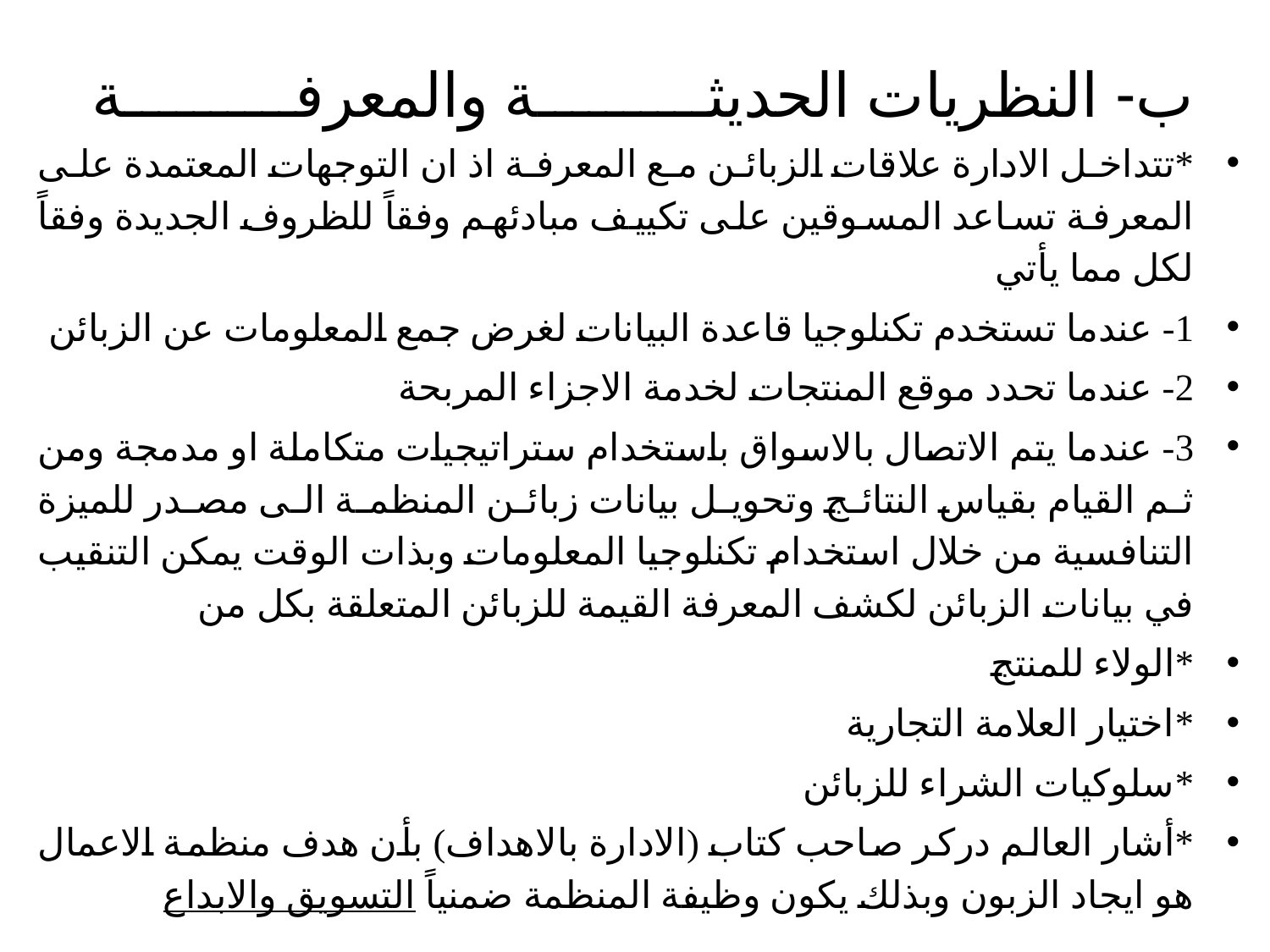

# ب- النظريات الحديثة والمعرفة
*تتداخل الادارة علاقات الزبائن مع المعرفة اذ ان التوجهات المعتمدة على المعرفة تساعد المسوقين على تكييف مبادئهم وفقاً للظروف الجديدة وفقاً لكل مما يأتي
1- عندما تستخدم تكنلوجيا قاعدة البيانات لغرض جمع المعلومات عن الزبائن
2- عندما تحدد موقع المنتجات لخدمة الاجزاء المربحة
3- عندما يتم الاتصال بالاسواق باستخدام ستراتيجيات متكاملة او مدمجة ومن ثم القيام بقياس النتائج وتحويل بيانات زبائن المنظمة الى مصدر للميزة التنافسية من خلال استخدام تكنلوجيا المعلومات وبذات الوقت يمكن التنقيب في بيانات الزبائن لكشف المعرفة القيمة للزبائن المتعلقة بكل من
*الولاء للمنتج
*اختيار العلامة التجارية
*سلوكيات الشراء للزبائن
*أشار العالم دركر صاحب كتاب (الادارة بالاهداف) بأن هدف منظمة الاعمال هو ايجاد الزبون وبذلك يكون وظيفة المنظمة ضمنياً التسويق والابداع